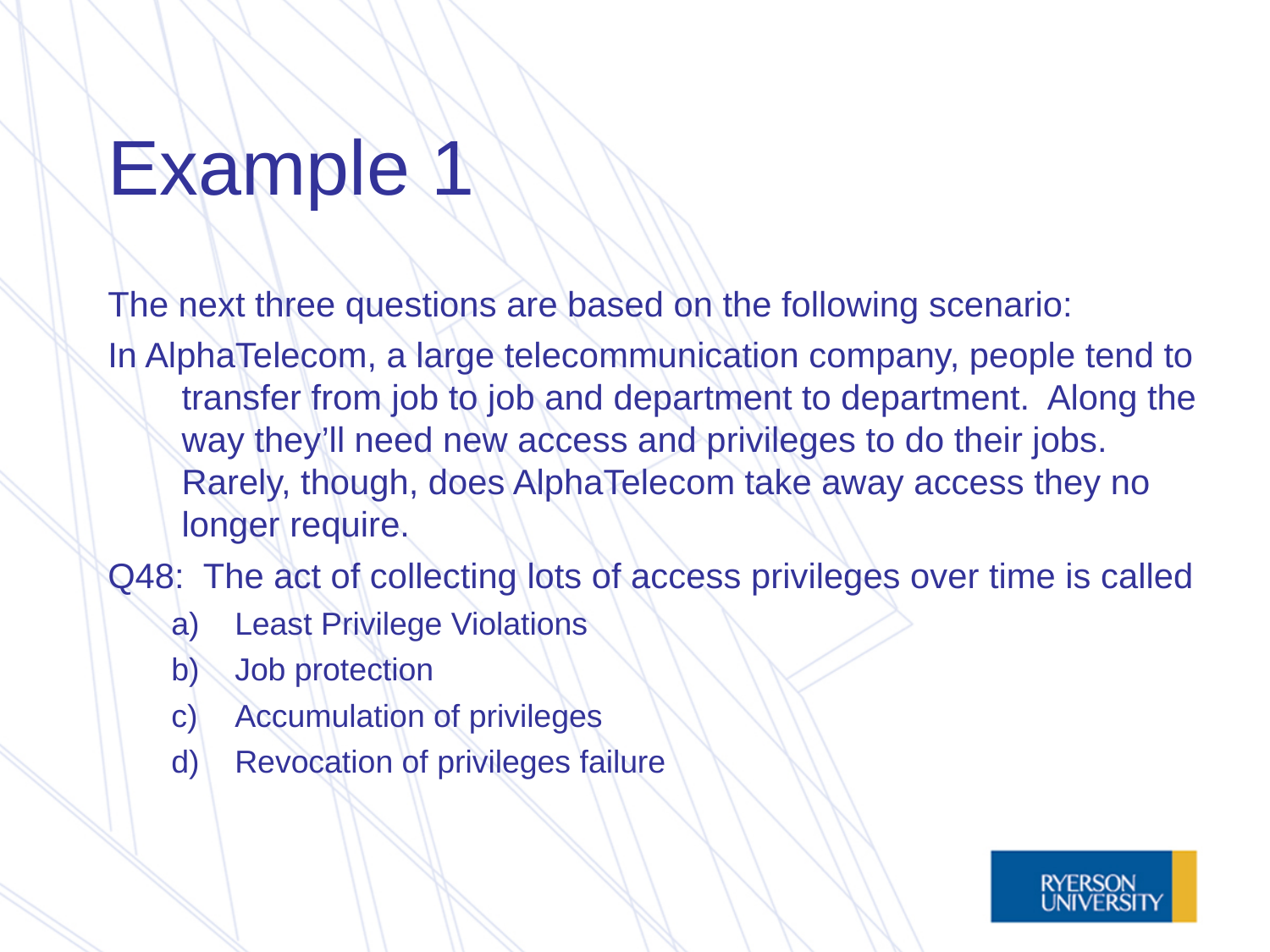

# Example 1
The next three questions are based on the following scenario:
In AlphaTelecom, a large telecommunication company, people tend to transfer from job to job and department to department.  Along the way they’ll need new access and privileges to do their jobs.  Rarely, though, does AlphaTelecom take away access they no longer require.
Q48:  The act of collecting lots of access privileges over time is called
Least Privilege Violations
Job protection
Accumulation of privileges
Revocation of privileges failure